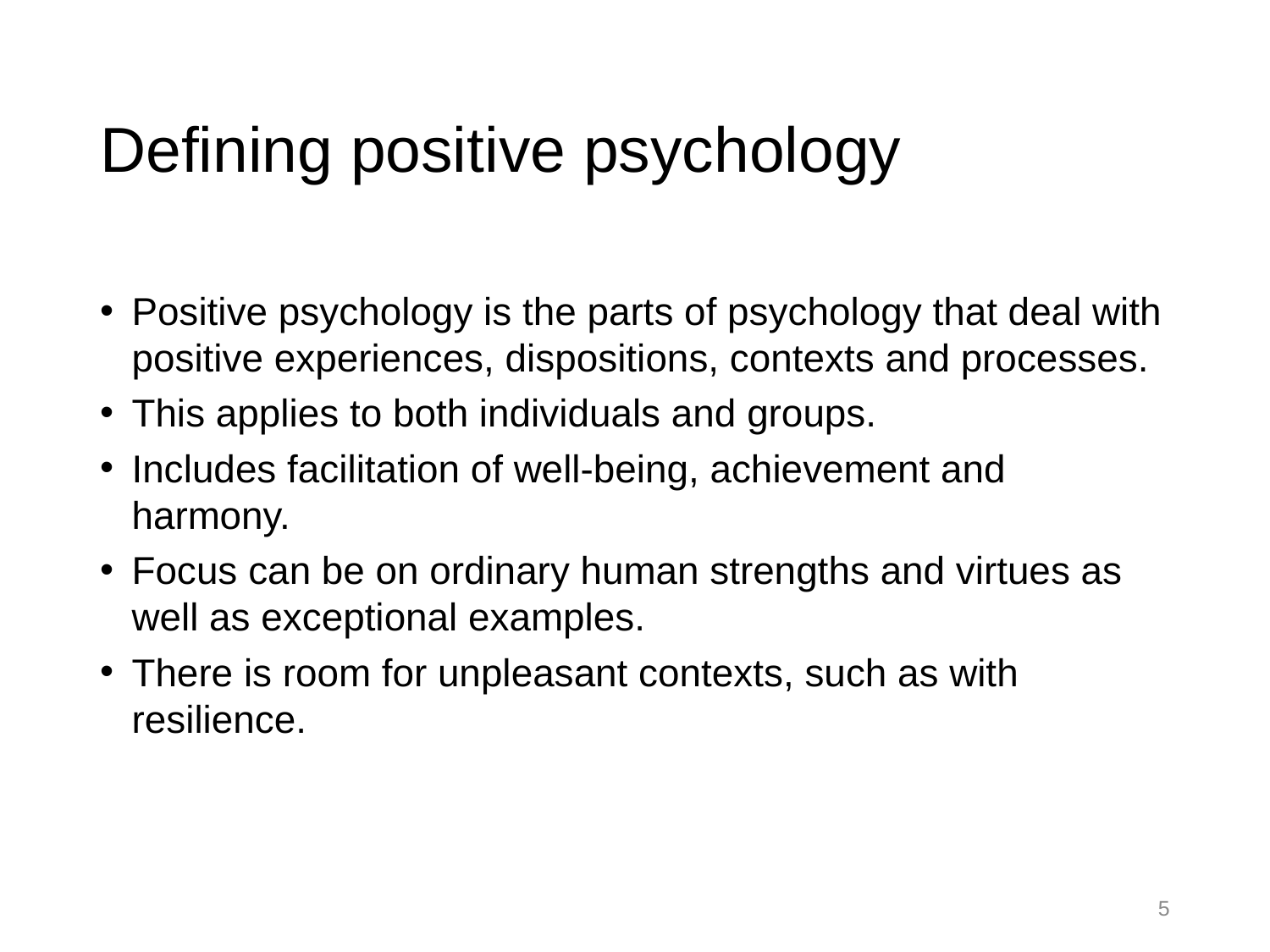

# Defining positive psychology
Positive psychology is the parts of psychology that deal with positive experiences, dispositions, contexts and processes.
This applies to both individuals and groups.
Includes facilitation of well-being, achievement and harmony.
Focus can be on ordinary human strengths and virtues as well as exceptional examples.
There is room for unpleasant contexts, such as with resilience.
5